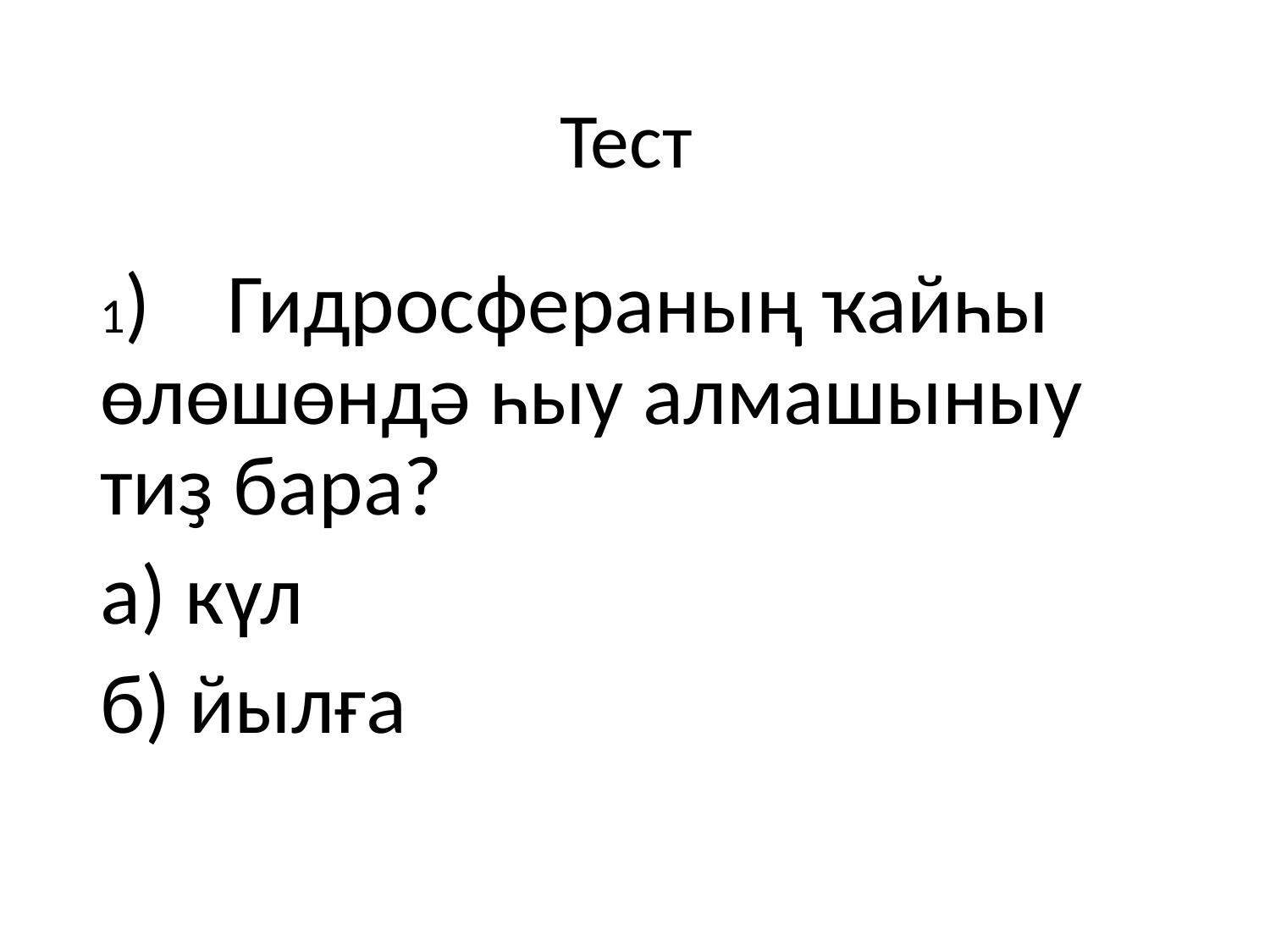

# Тест
1)	Гидросфераның ҡайһы өлөшөндә һыу алмашыныу тиҙ бара?
а) күл
б) йылға